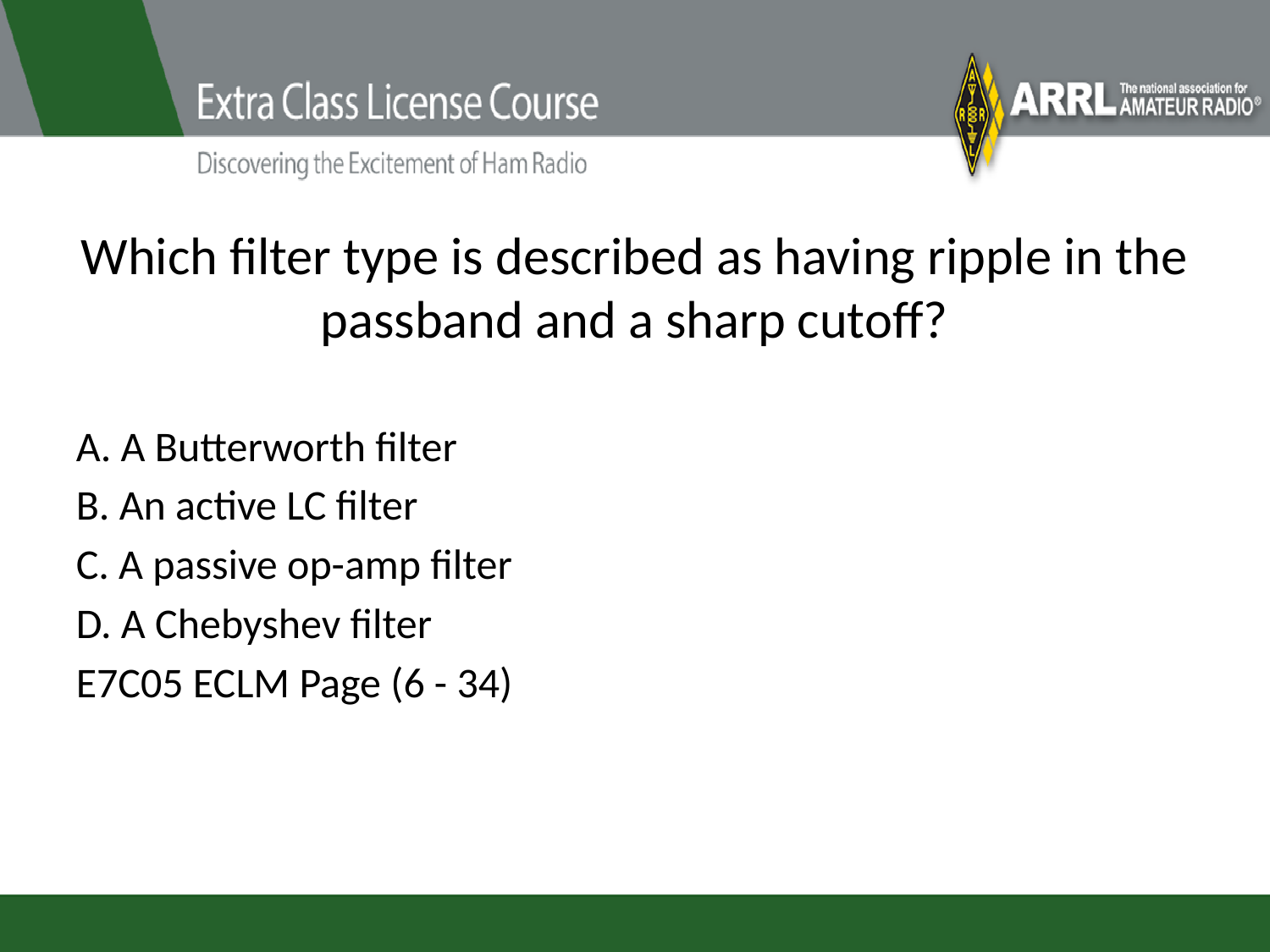

# Which filter type is described as having ripple in the passband and a sharp cutoff?
A. A Butterworth filter
B. An active LC filter
C. A passive op-amp filter
D. A Chebyshev filter
E7C05 ECLM Page (6 - 34)